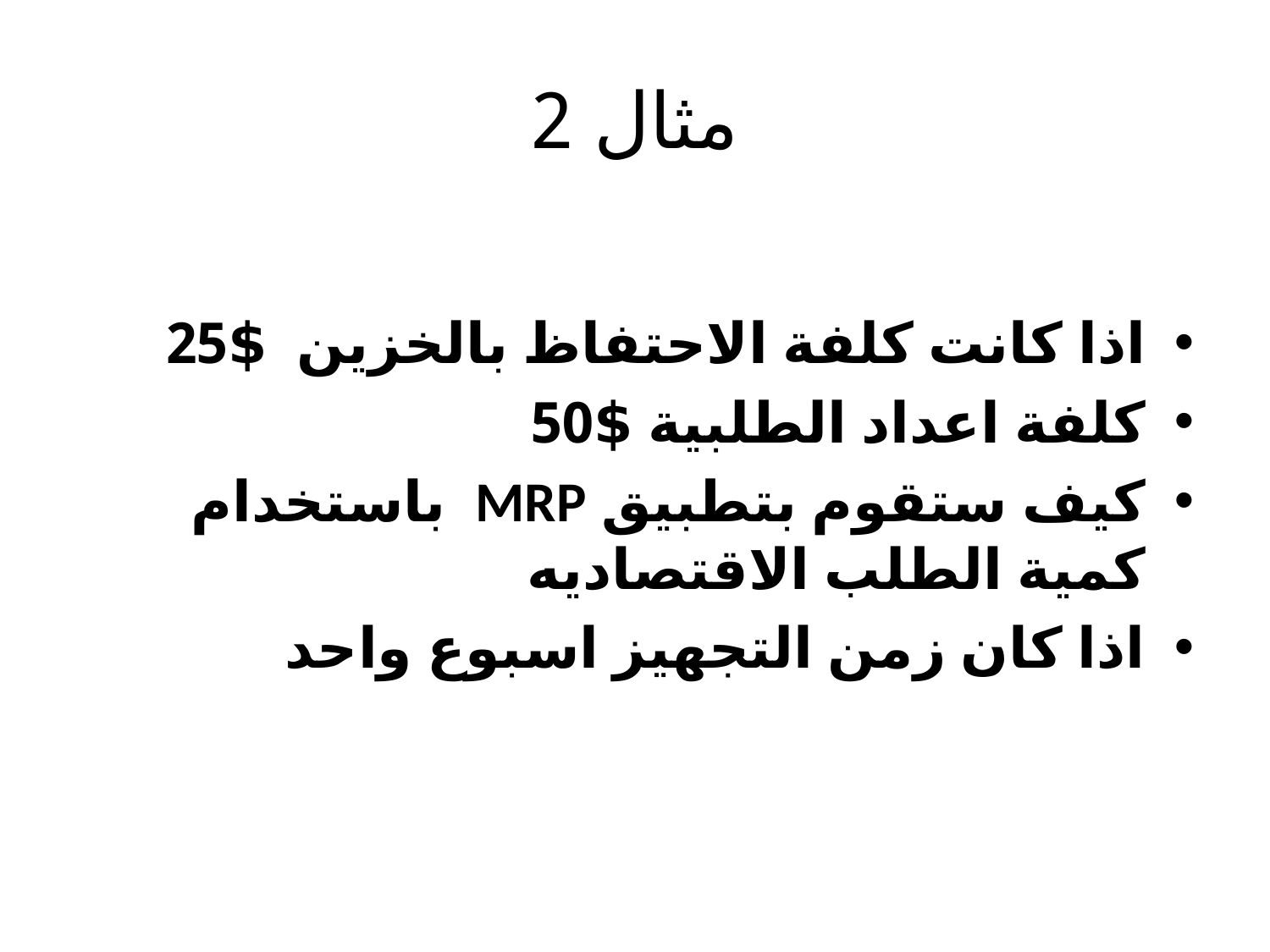

# مثال 2

اذا كانت كلفة الاحتفاظ بالخزين  $25
كلفة اعداد الطلبية $50
كيف ستقوم بتطبيق MRP  باستخدام كمية الطلب الاقتصاديه
اذا كان زمن التجهيز اسبوع واحد